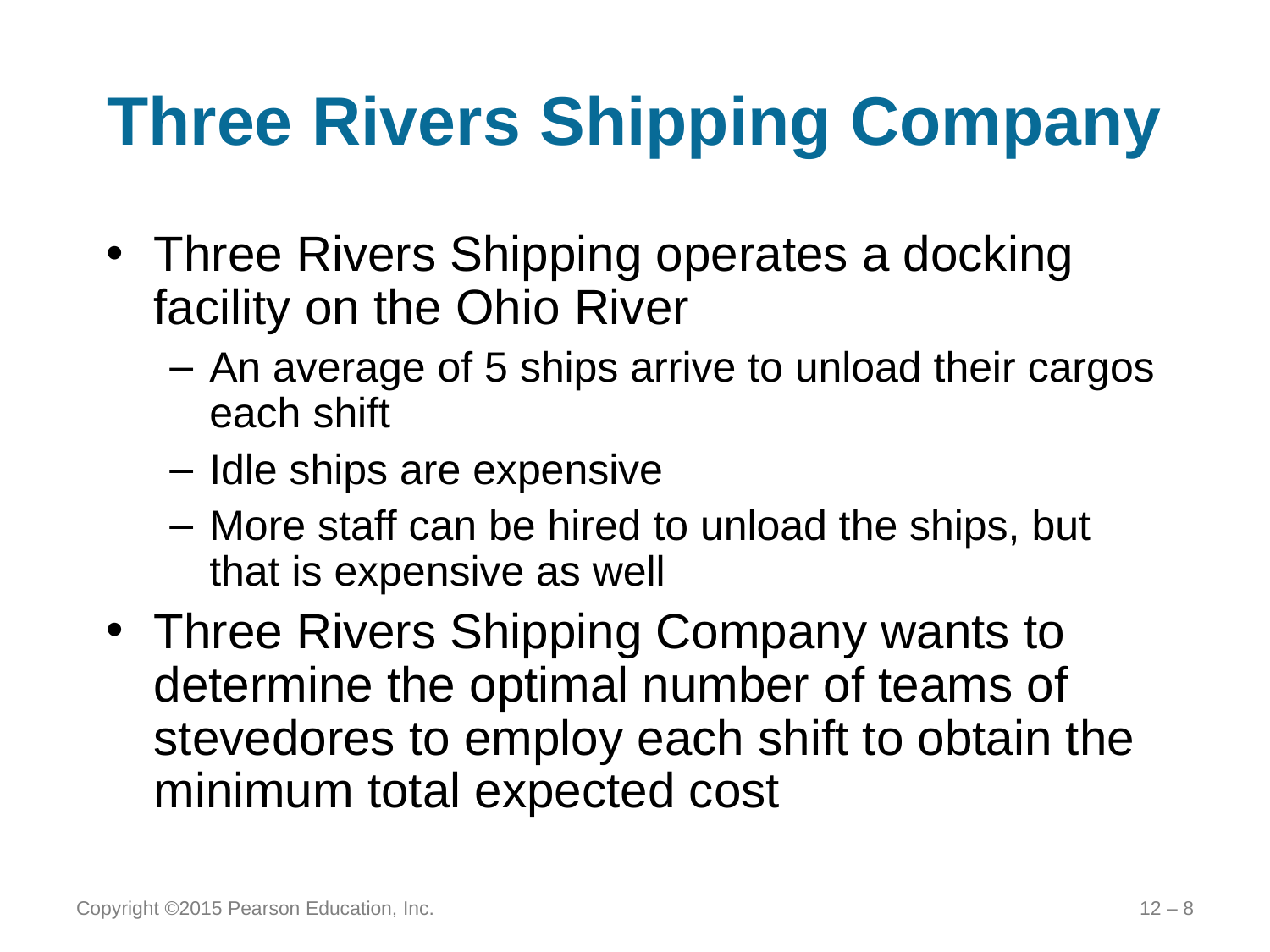

# Three Rivers Shipping Company
Three Rivers Shipping operates a docking facility on the Ohio River
An average of 5 ships arrive to unload their cargos each shift
Idle ships are expensive
More staff can be hired to unload the ships, but that is expensive as well
Three Rivers Shipping Company wants to determine the optimal number of teams of stevedores to employ each shift to obtain the minimum total expected cost

Copyright ©2015 Pearson Education, Inc.
12 – 8